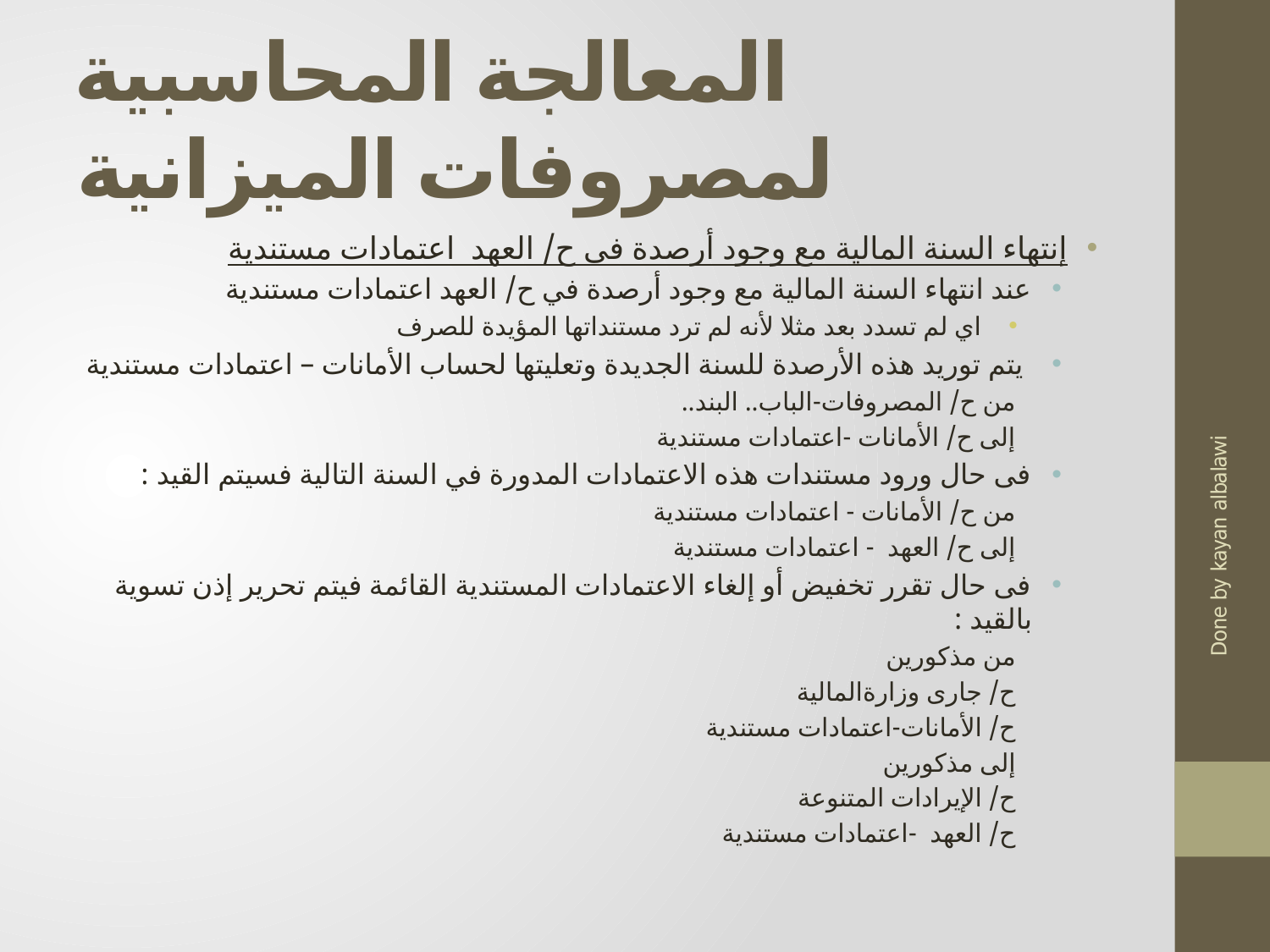

# المعالجة المحاسبية لمصروفات الميزانية
إنتهاء السنة المالية مع وجود أرصدة فى ح/ العهد  اعتمادات مستندية
عند انتهاء السنة المالية مع وجود أرصدة في ح/ العهد اعتمادات مستندية
 اي لم تسدد بعد مثلا لأنه لم ترد مستنداتها المؤيدة للصرف
 يتم توريد هذه الأرصدة للسنة الجديدة وتعليتها لحساب الأمانات – اعتمادات مستندية
من ح/ المصروفات-الباب.. البند..
إلى ح/ الأمانات -اعتمادات مستندية
فى حال ورود مستندات هذه الاعتمادات المدورة في السنة التالية فسيتم القيد :
من ح/ الأمانات - اعتمادات مستندية
إلى ح/ العهد  - اعتمادات مستندية
فى حال تقرر تخفيض أو إلغاء الاعتمادات المستندية القائمة فيتم تحرير إذن تسوية بالقيد :
من مذكورين
ح/ جارى وزارةالمالية
ح/ الأمانات-اعتمادات مستندية
إلى مذكورين
ح/ الإيرادات المتنوعة
ح/ العهد  -اعتمادات مستندية
Done by kayan albalawi